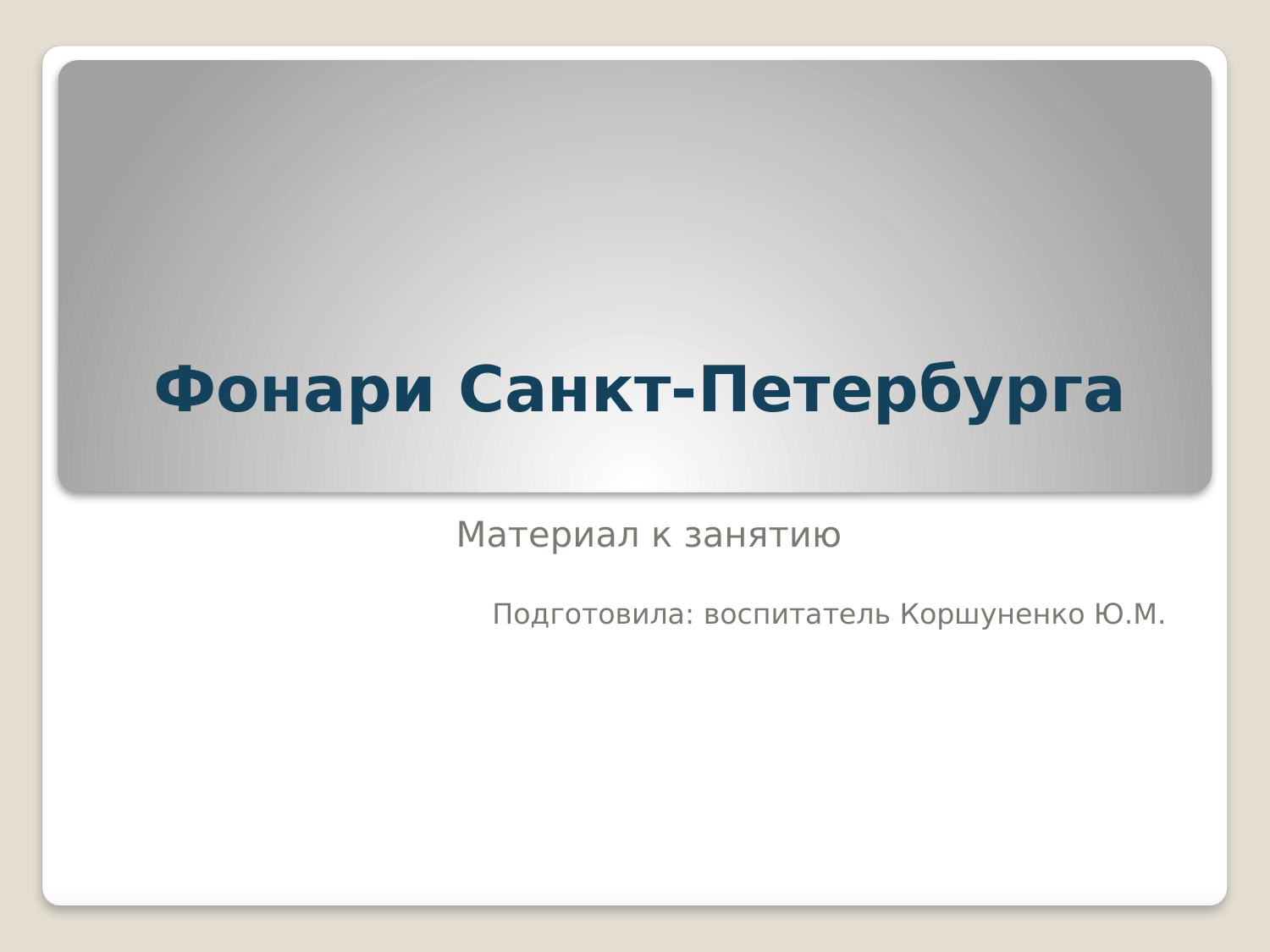

# Фонари Санкт-Петербурга
Материал к занятию

Подготовила: воспитатель Коршуненко Ю.М.